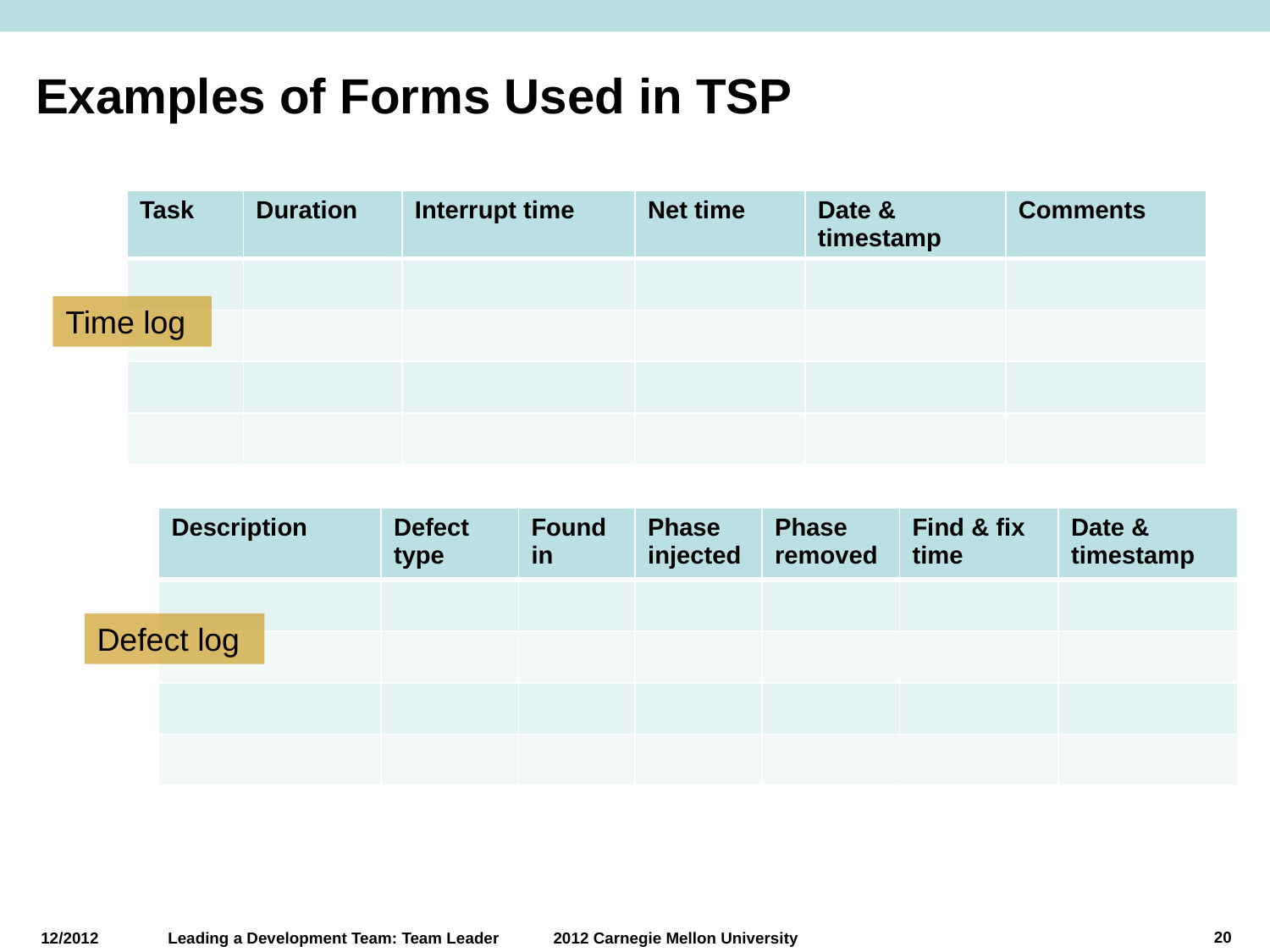

# Examples of Forms Used in TSP
| Task | Duration | Interrupt time | Net time | Date & timestamp | Comments |
| --- | --- | --- | --- | --- | --- |
|  |  |  |  |  |  |
|  |  |  |  |  |  |
|  |  |  |  |  |  |
|  |  |  |  |  |  |
Time log
| Description | Defect type | Found in | Phase injected | Phase removed | Find & fix time | Date & timestamp |
| --- | --- | --- | --- | --- | --- | --- |
|  |  |  |  |  |  |  |
|  |  |  |  |  |  |  |
|  |  |  |  |  |  |  |
|  |  |  |  |  |  |  |
Defect log